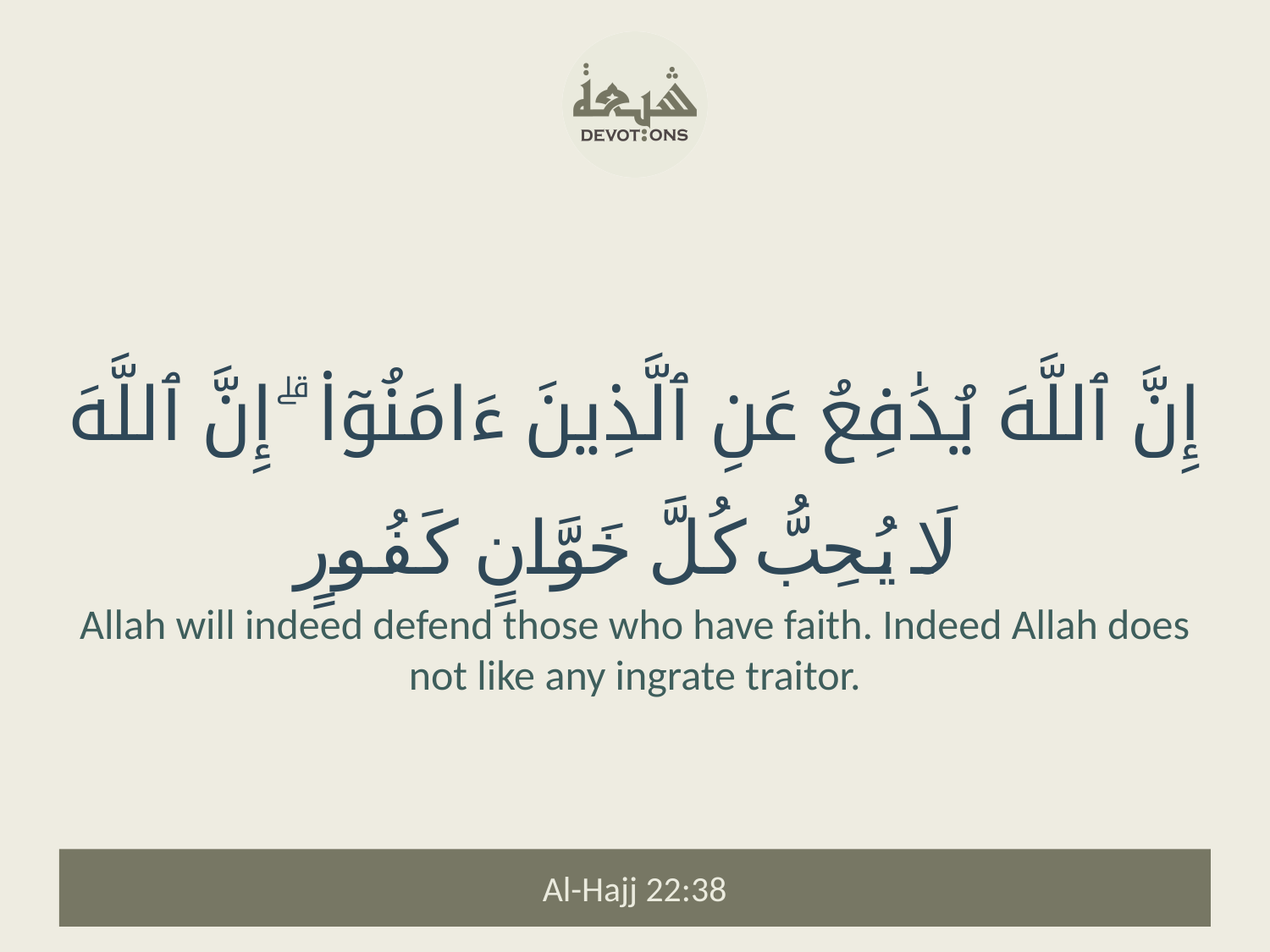

إِنَّ ٱللَّهَ يُدَٰفِعُ عَنِ ٱلَّذِينَ ءَامَنُوٓا۟ ۗ إِنَّ ٱللَّهَ لَا يُحِبُّ كُلَّ خَوَّانٍ كَفُورٍ
Allah will indeed defend those who have faith. Indeed Allah does not like any ingrate traitor.
Al-Hajj 22:38